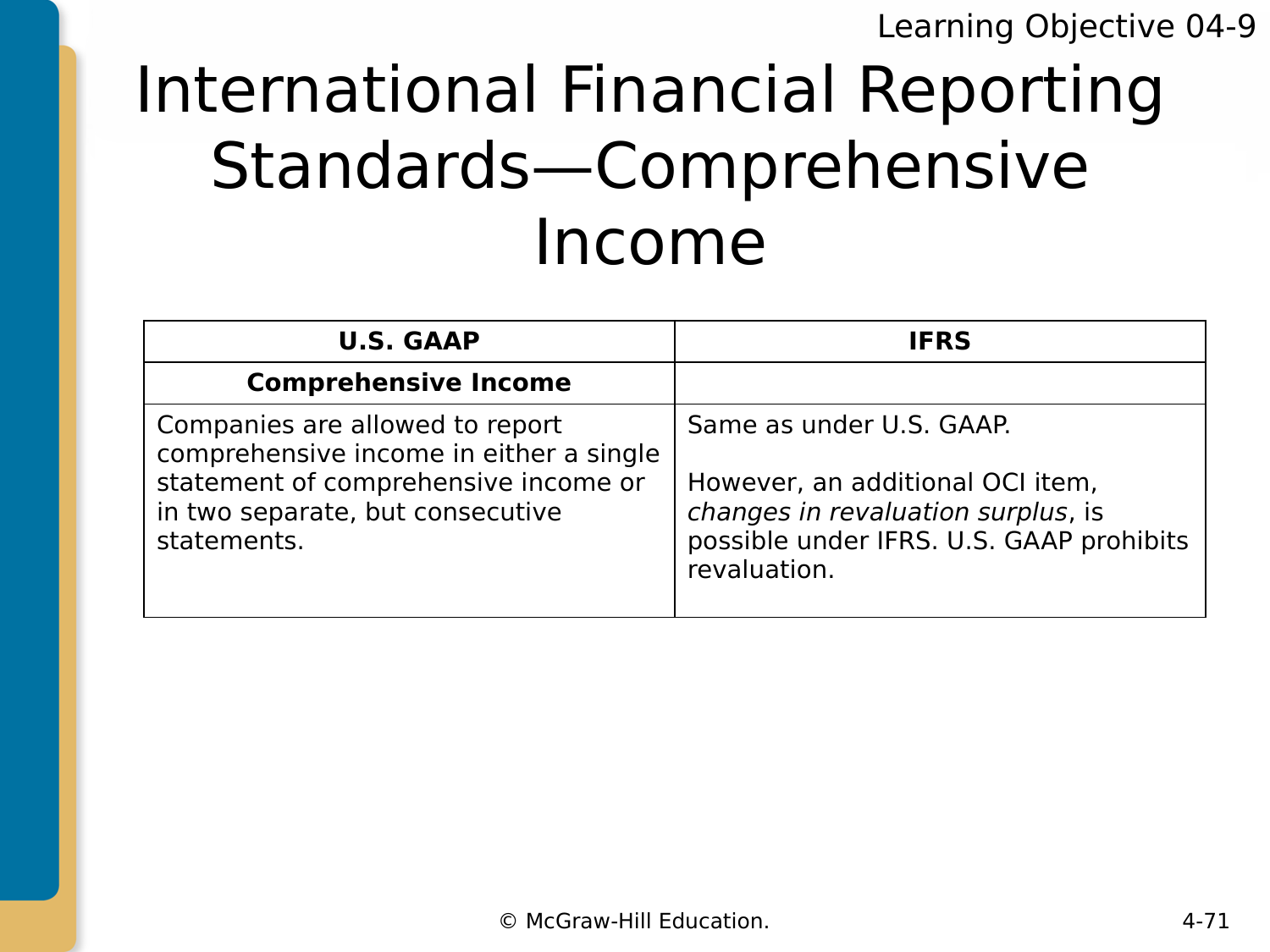

Learning Objective 04-9
# International Financial Reporting Standards—Comprehensive Income
| U.S. GAAP | IFRS |
| --- | --- |
| Comprehensive Income |  |
| Companies are allowed to report comprehensive income in either a single statement of comprehensive income or in two separate, but consecutive statements. | Same as under U.S. GAAP. However, an additional OCI item, changes in revaluation surplus, is possible under IFRS. U.S. GAAP prohibits revaluation. |